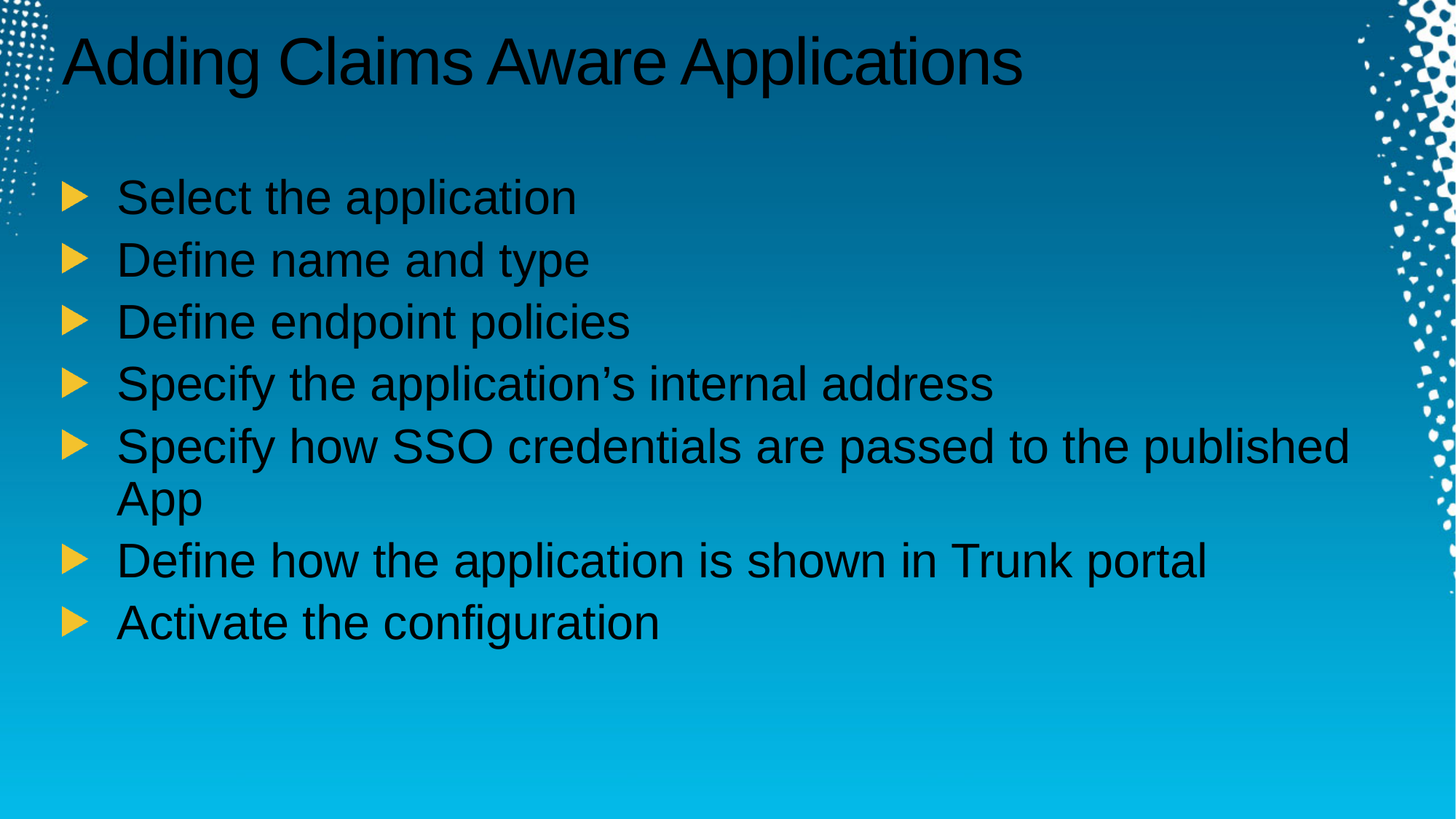

# Adding Claims Aware Applications
Select the application
Define name and type
Define endpoint policies
Specify the application’s internal address
Specify how SSO credentials are passed to the published App
Define how the application is shown in Trunk portal
Activate the configuration